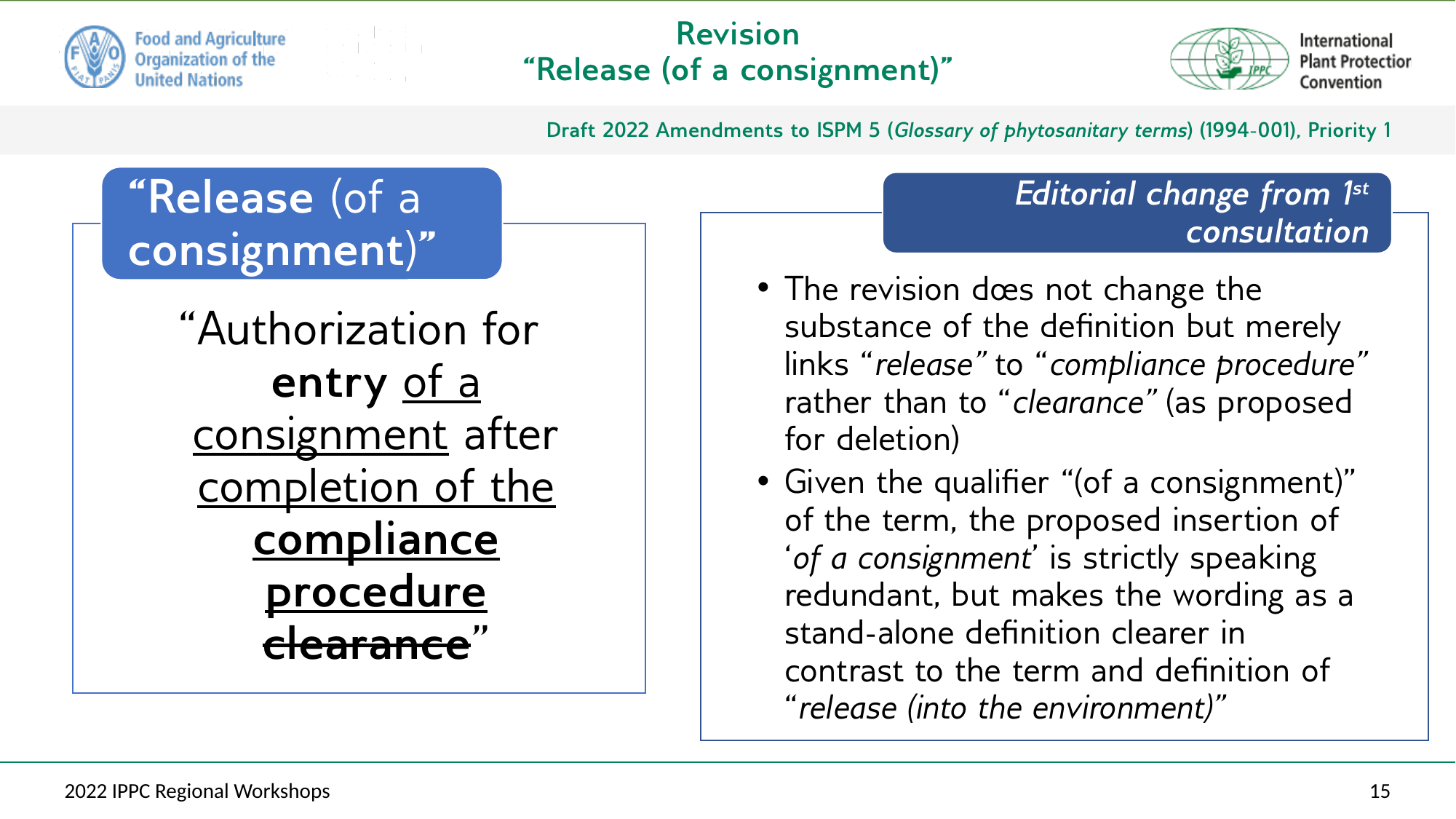

# Revision “Release (of a consignment)”
“Authorization for entry of a consignment after completion of the compliance procedure clearance”
“Release (of a consignment)”
The revision does not change the substance of the definition but merely links “release” to “compliance procedure” rather than to “clearance” (as proposed for deletion)
Given the qualifier “(of a consignment)” of the term, the proposed insertion of ‘of a consignment’ is strictly speaking redundant, but makes the wording as a stand-alone definition clearer in contrast to the term and definition of “release (into the environment)”
Editorial change from 1st consultation